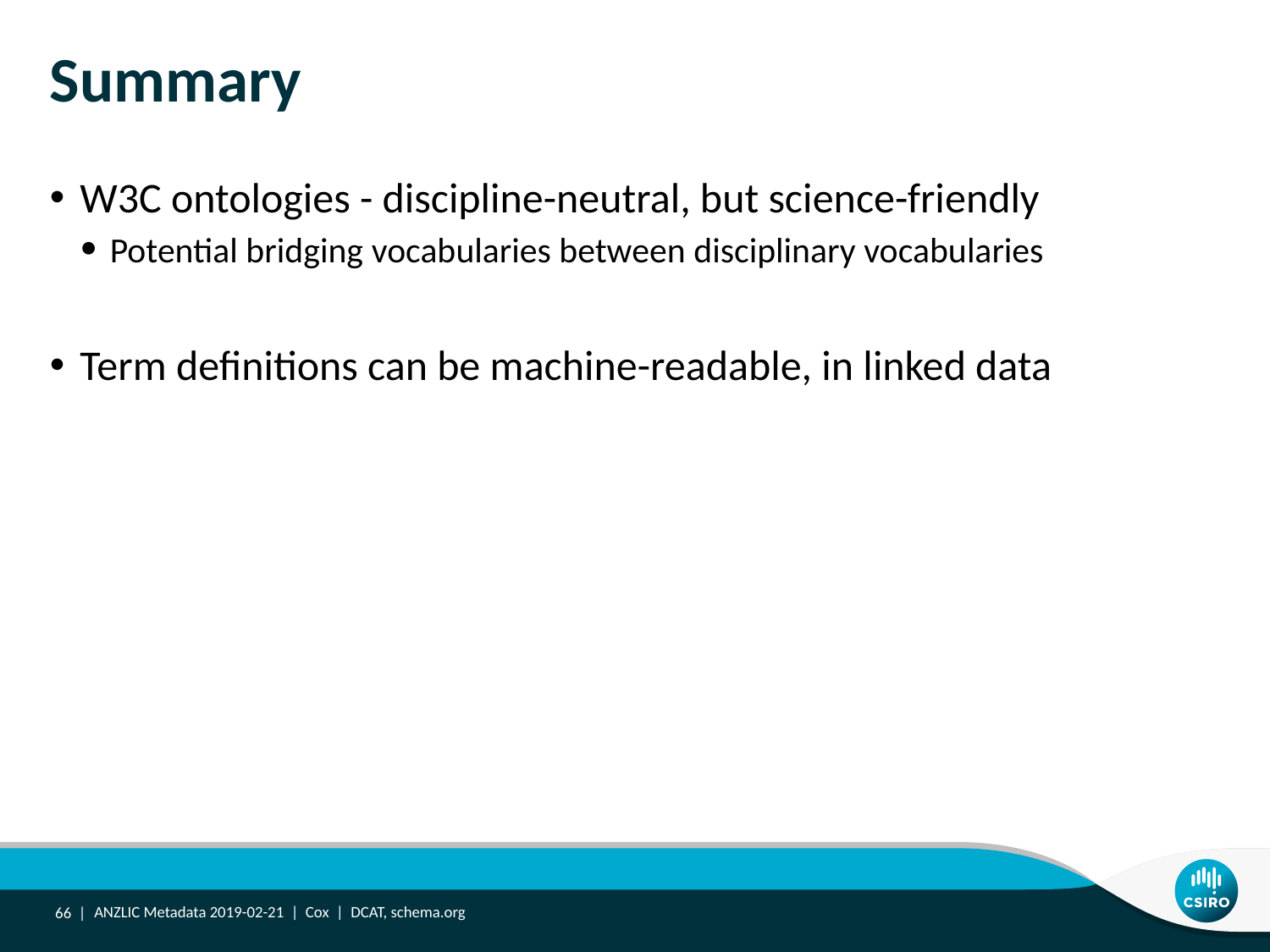

# Summary
W3C ontologies - discipline-neutral, but science-friendly
Potential bridging vocabularies between disciplinary vocabularies

Term definitions can be machine-readable, in linked data
66  |
ANZLIC Metadata 2019-02-21  |  Cox  |  DCAT, schema.org